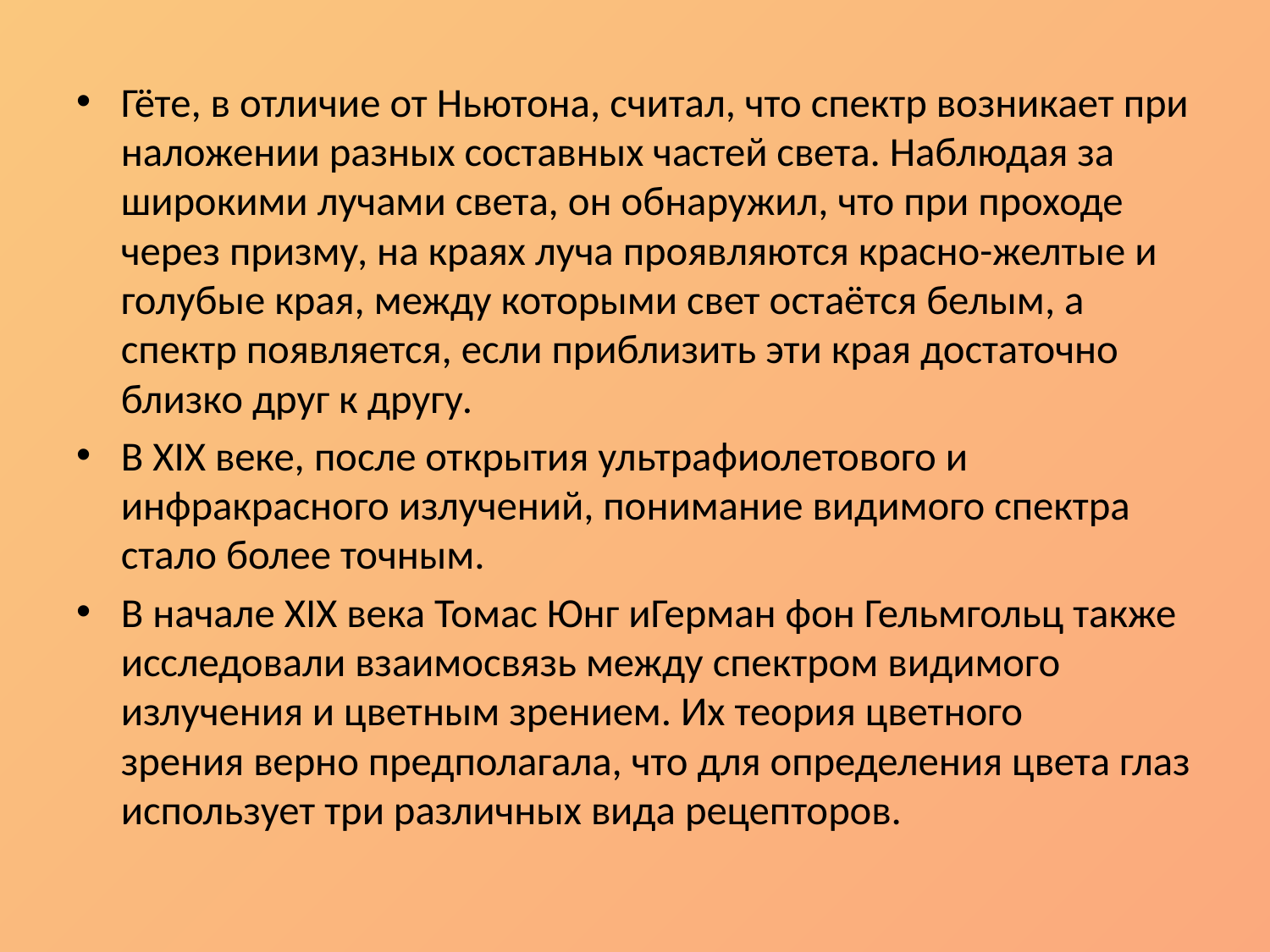

Гёте, в отличие от Ньютона, считал, что спектр возникает при наложении разных составных частей света. Наблюдая за широкими лучами света, он обнаружил, что при проходе через призму, на краях луча проявляются красно-желтые и голубые края, между которыми свет остаётся белым, а спектр появляется, если приблизить эти края достаточно близко друг к другу.
В XIX веке, после открытия ультрафиолетового и инфракрасного излучений, понимание видимого спектра стало более точным.
В начале XIX века Томас Юнг иГерман фон Гельмгольц также исследовали взаимосвязь между спектром видимого излучения и цветным зрением. Их теория цветного зрения верно предполагала, что для определения цвета глаз использует три различных вида рецепторов.